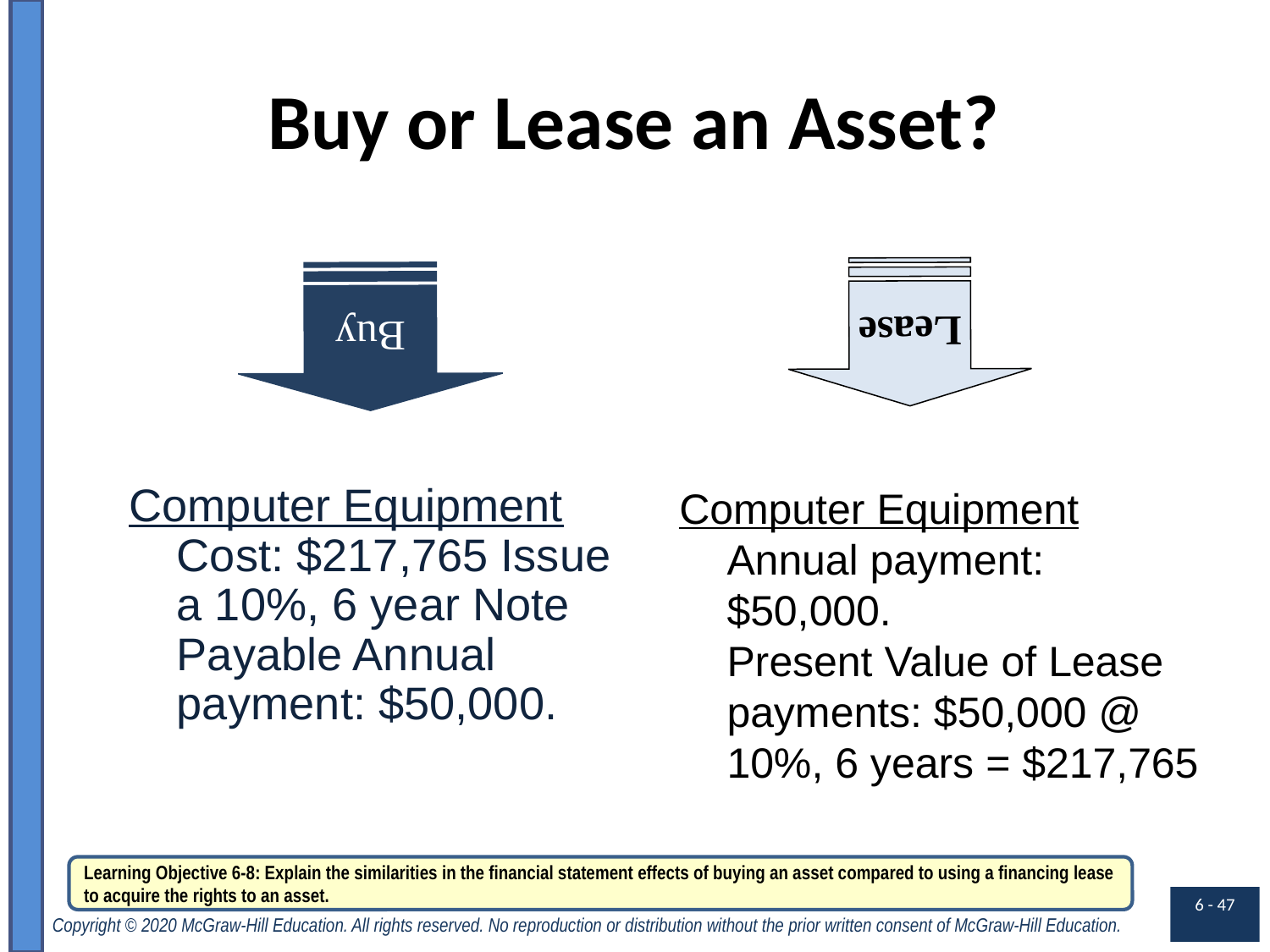

# Buy or Lease an Asset?
Buy
Lease
Computer Equipment Cost: $217,765 Issue a 10%, 6 year Note Payable Annual payment: $50,000.
Computer Equipment Annual payment: $50,000.
Present Value of Lease payments: $50,000 @ 10%, 6 years = $217,765
Learning Objective 6-8: Explain the similarities in the financial statement effects of buying an asset compared to using a financing lease to acquire the rights to an asset.